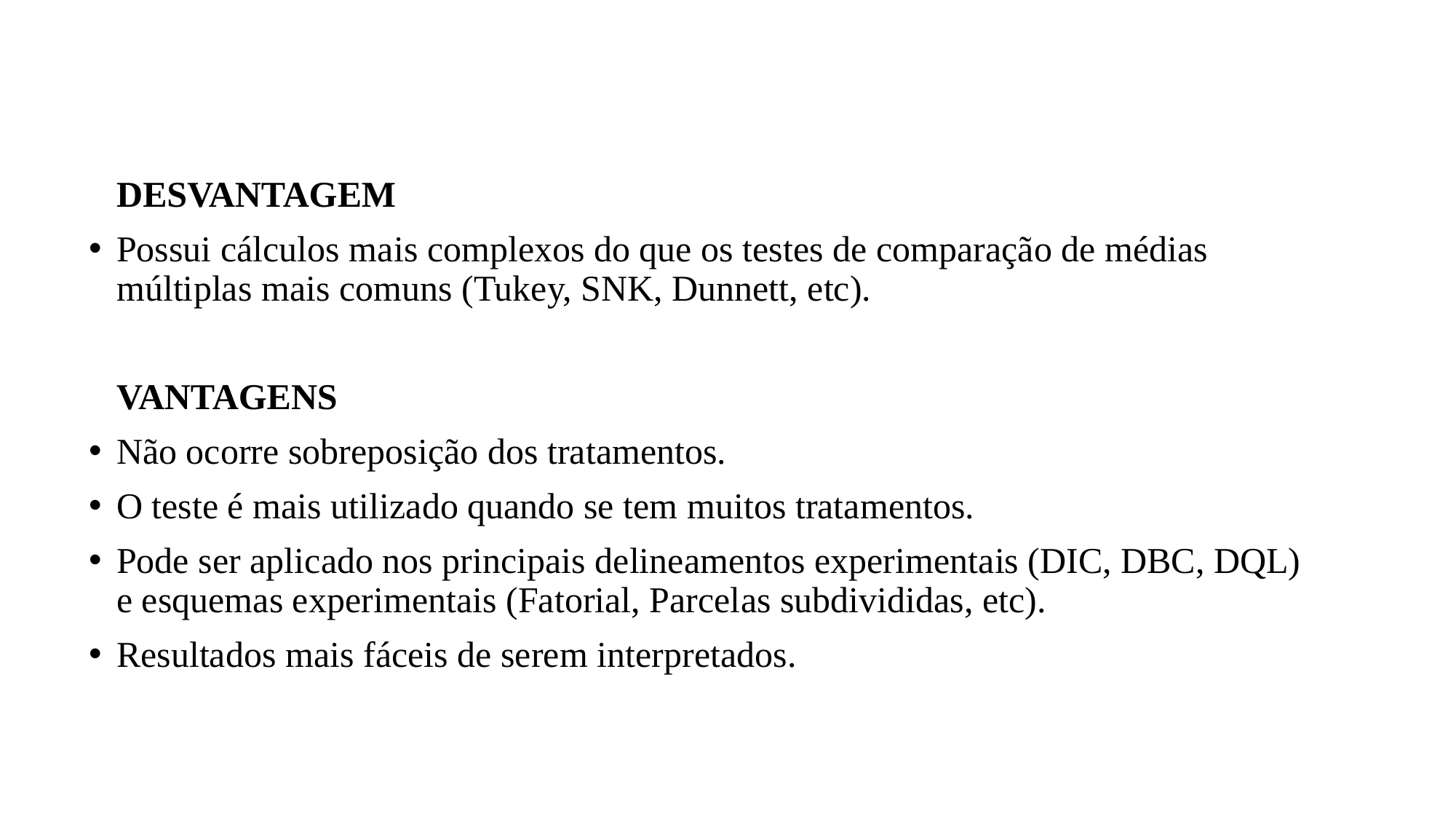

# DESVANTAGEM
Possui cálculos mais complexos do que os testes de comparação de médias múltiplas mais comuns (Tukey, SNK, Dunnett, etc).

VANTAGENS
Não ocorre sobreposição dos tratamentos.
O teste é mais utilizado quando se tem muitos tratamentos.
Pode ser aplicado nos principais delineamentos experimentais (DIC, DBC, DQL) e esquemas experimentais (Fatorial, Parcelas subdivididas, etc).
Resultados mais fáceis de serem interpretados.